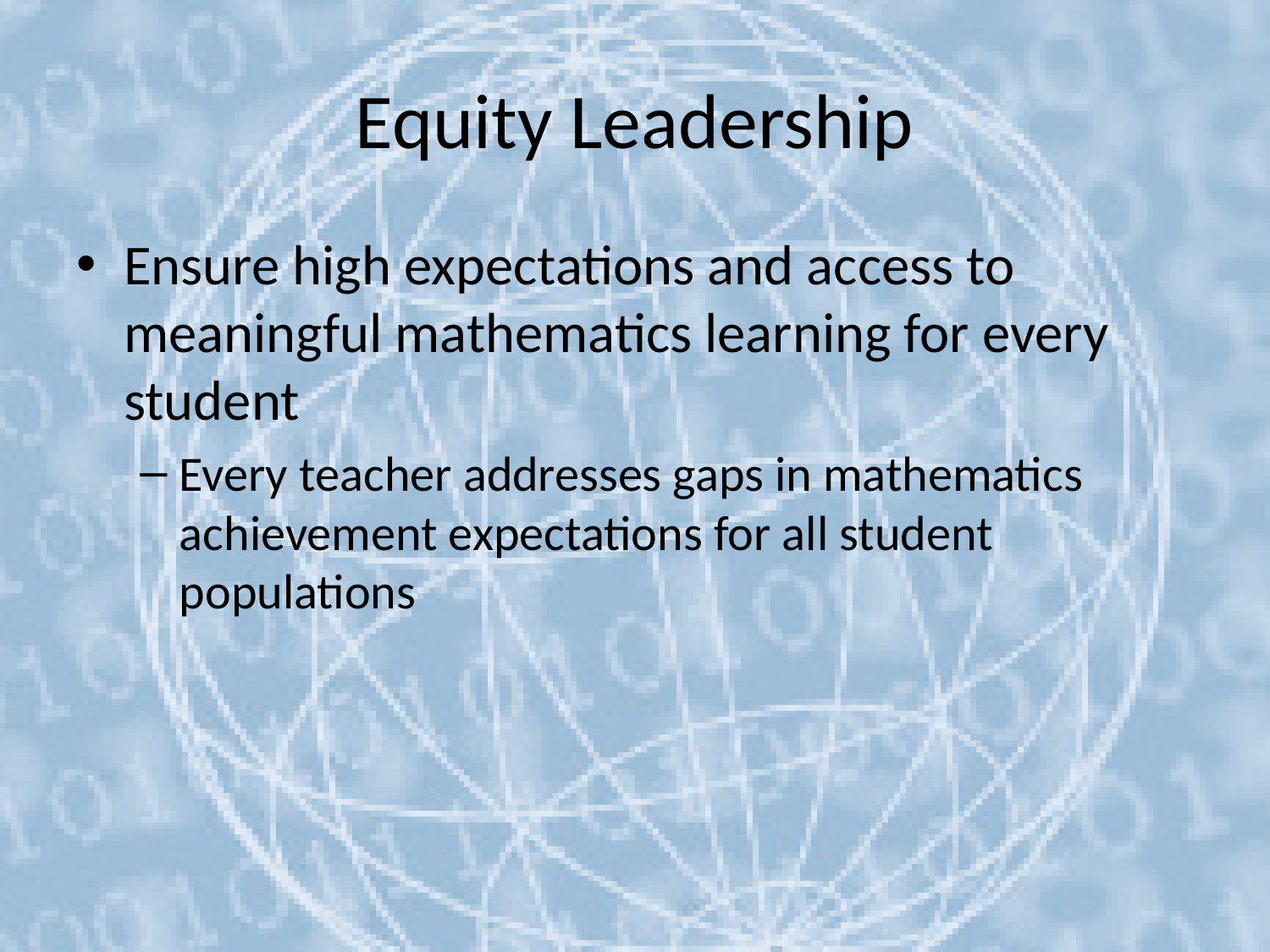

# Equity Leadership
Ensure high expectations and access to meaningful mathematics learning for every student
Every teacher addresses gaps in mathematics achievement expectations for all student populations